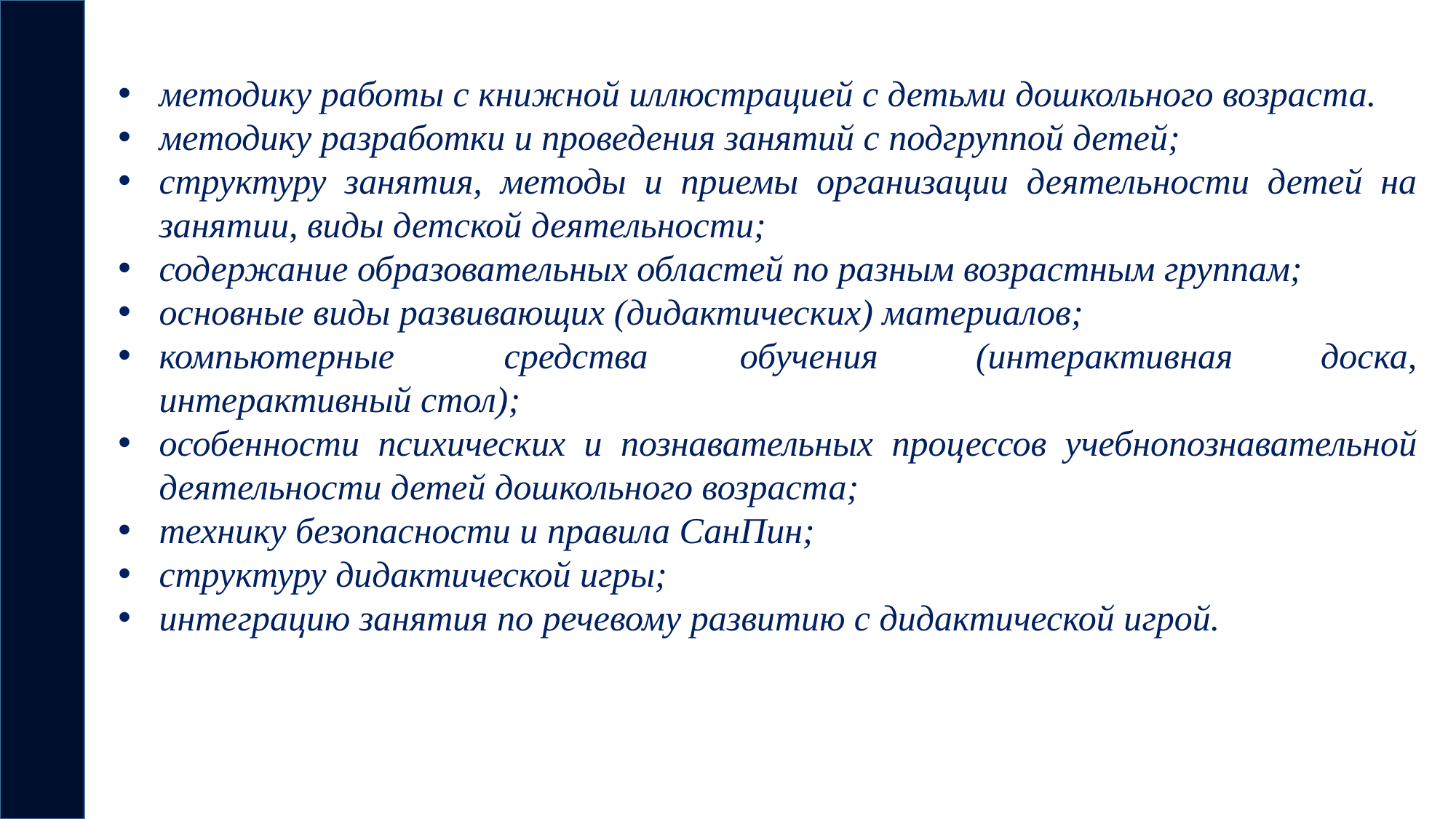

методику работы с книжной иллюстрацией с детьми дошкольного возраста.
методику разработки и проведения занятий с подгруппой детей;
структуру занятия, методы и приемы организации деятельности детей на занятии, виды детской деятельности;
содержание образовательных областей по разным возрастным группам;
основные виды развивающих (дидактических) материалов;
компьютерные 	средства 	обучения 	(интерактивная 	доска, интерактивный стол);
особенности психических и познавательных процессов учебнопознавательной деятельности детей дошкольного возраста;
технику безопасности и правила СанПин;
структуру дидактической игры;
интеграцию занятия по речевому развитию с дидактической игрой.